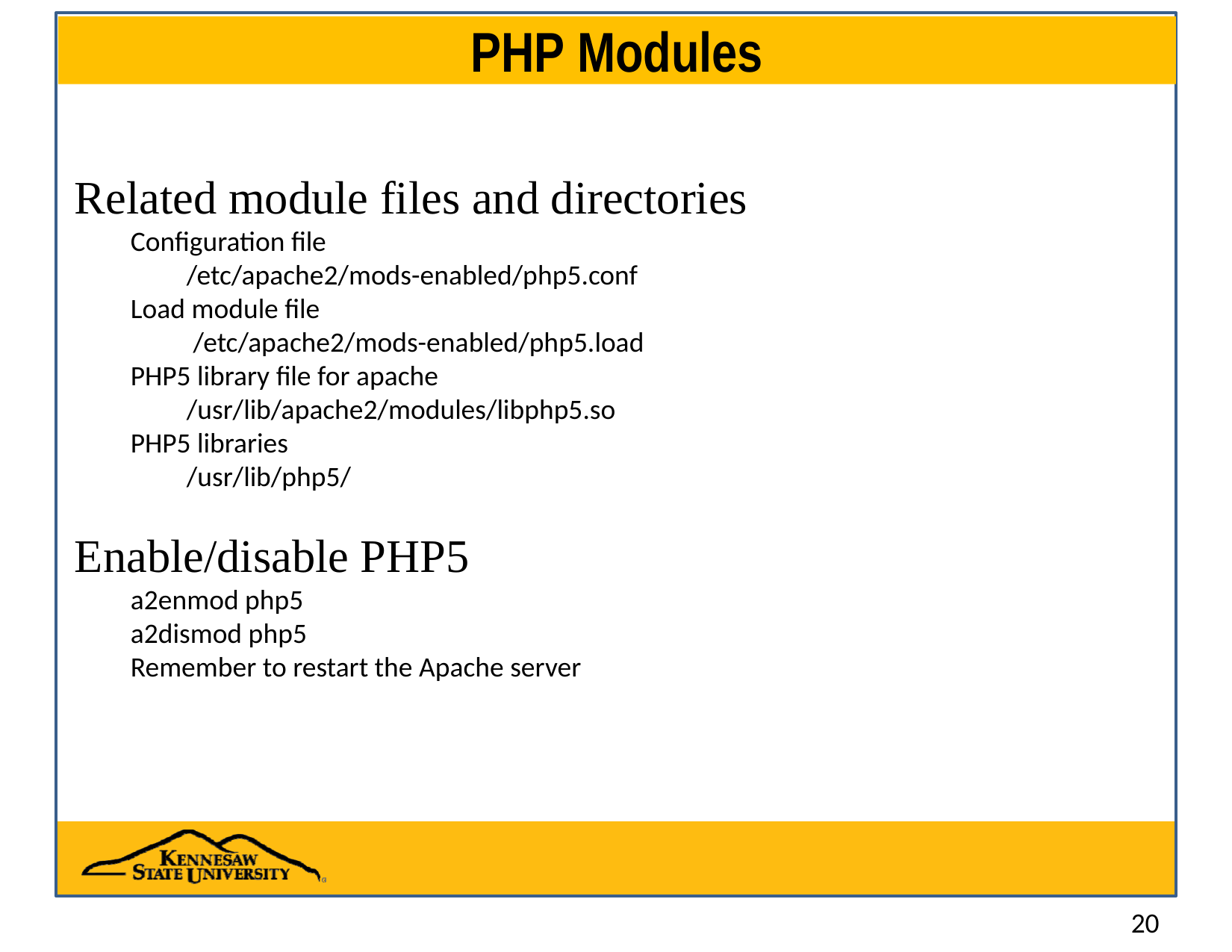

# PHP Modules
Related module files and directories
Configuration file
/etc/apache2/mods-enabled/php5.conf
Load module file
 /etc/apache2/mods-enabled/php5.load
PHP5 library file for apache
/usr/lib/apache2/modules/libphp5.so
PHP5 libraries
/usr/lib/php5/

Enable/disable PHP5
a2enmod php5
a2dismod php5
Remember to restart the Apache server